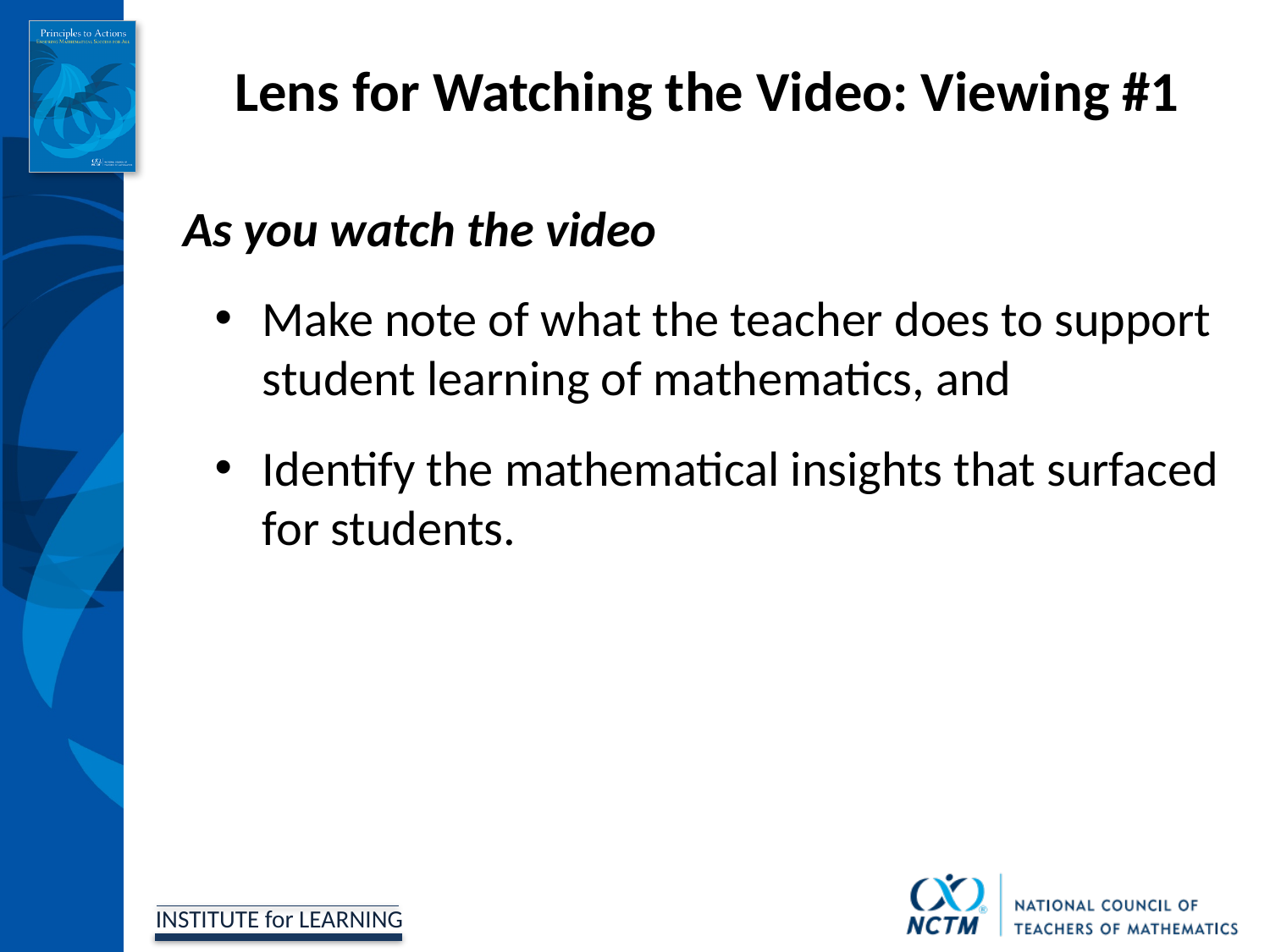

# Lens for Watching the Video: Viewing #1
As you watch the video
Make note of what the teacher does to support student learning of mathematics, and
Identify the mathematical insights that surfaced for students.